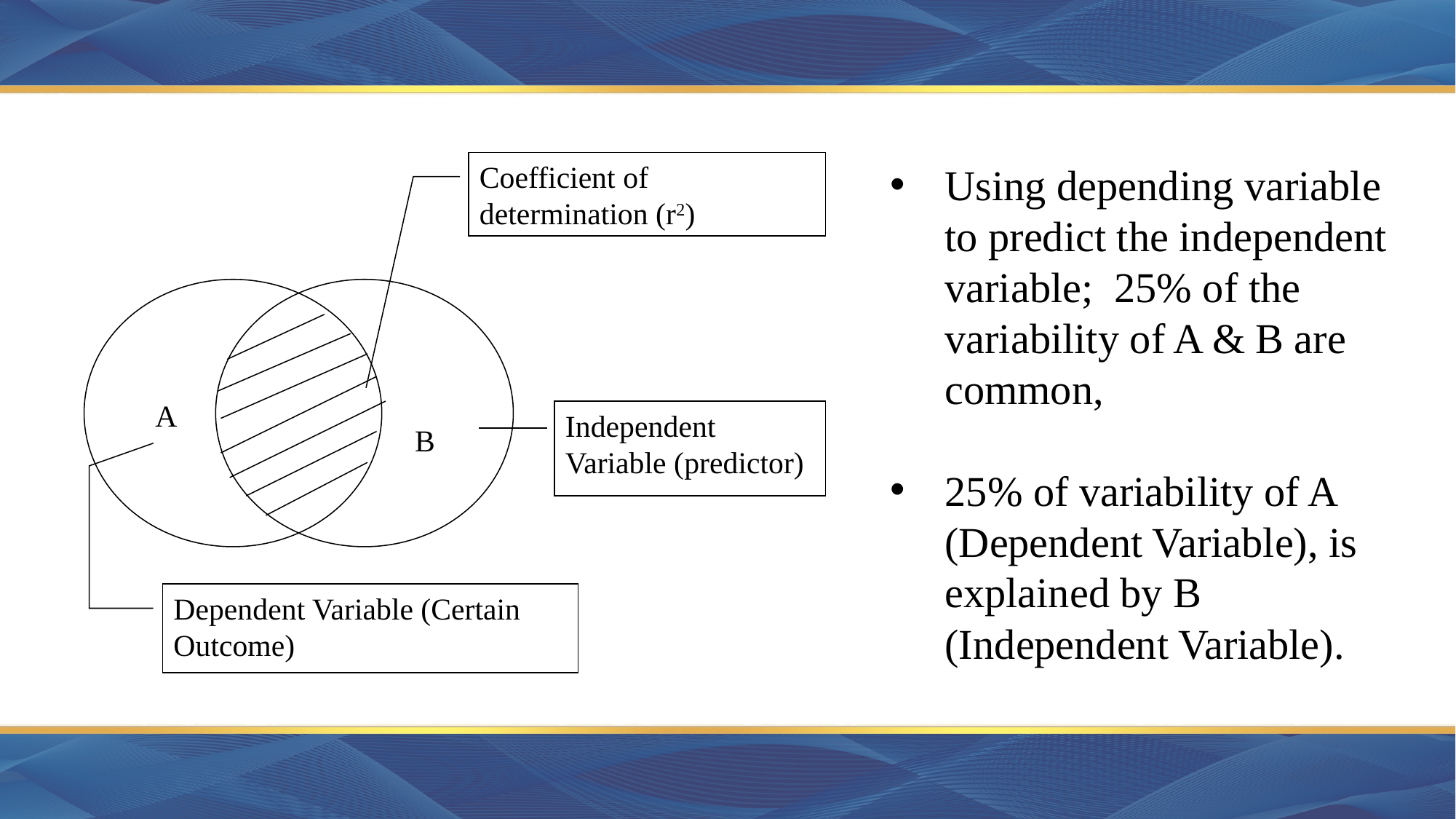

Coefficient of determination (r2)

A
B
Independent Variable (predictor)
Dependent Variable (Certain Outcome)

Using depending variable to predict the independent variable;  25% of the variability of A & B are common,

25% of variability of A (Dependent Variable), is explained by B (Independent Variable).